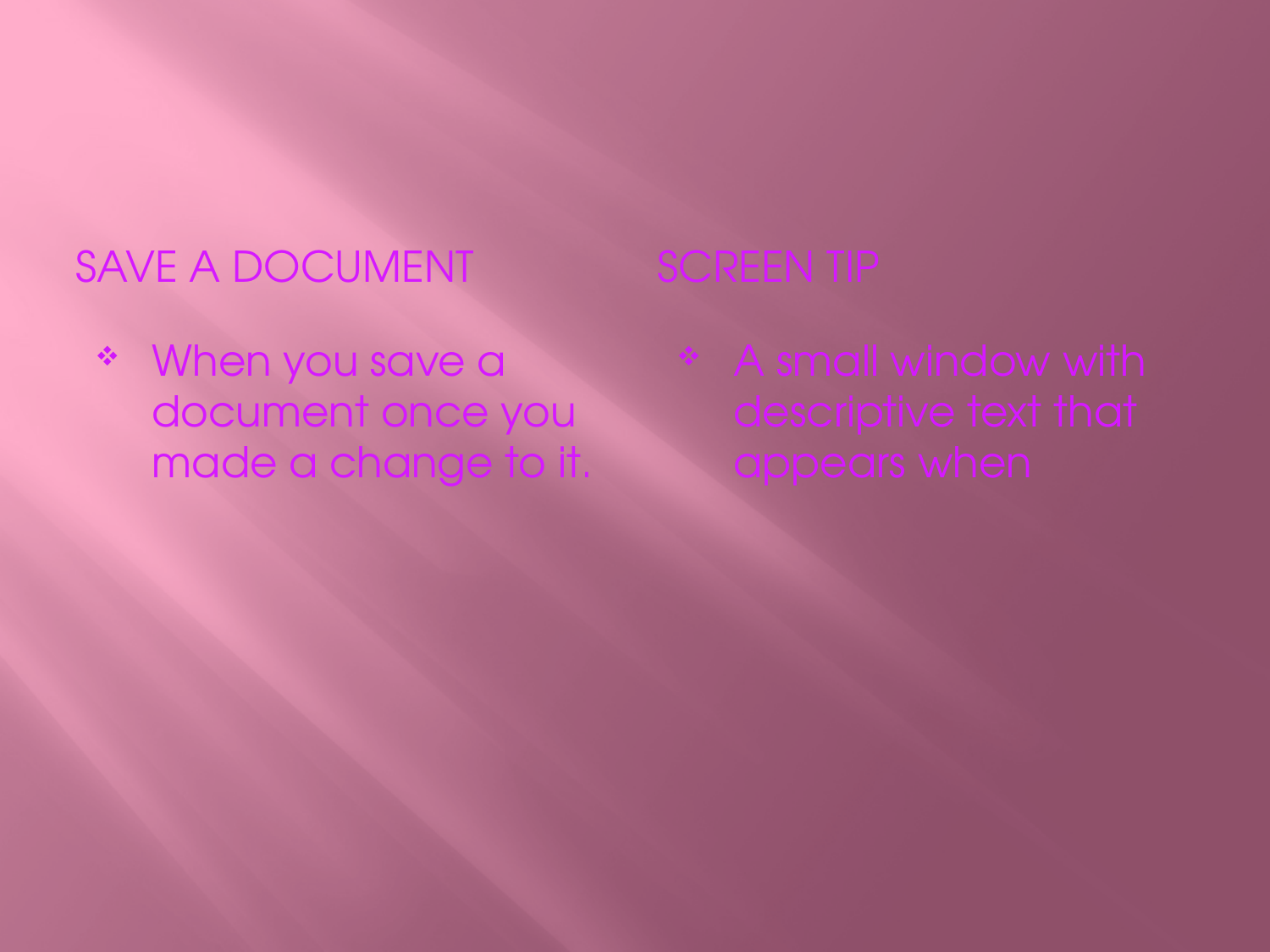

#
Save a document
Screen Tip
When you save a document once you made a change to it.
A small window with descriptive text that appears when